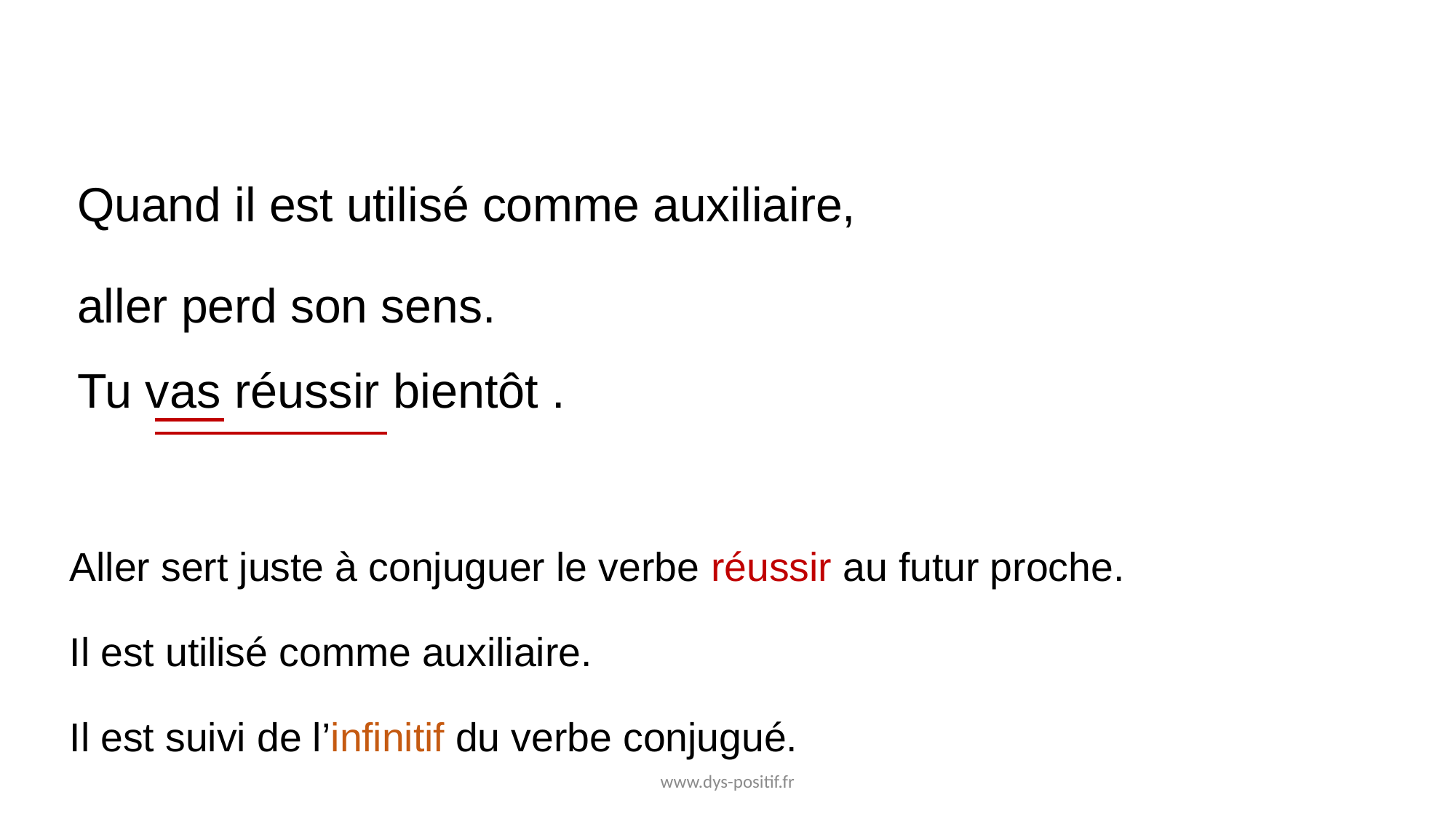

Quand il est utilisé comme auxiliaire,
aller perd son sens.

Tu vas réussir bientôt .
Aller sert juste à conjuguer le verbe réussir au futur proche.
Il est utilisé comme auxiliaire.
Il est suivi de l’infinitif du verbe conjugué.
www.dys-positif.fr